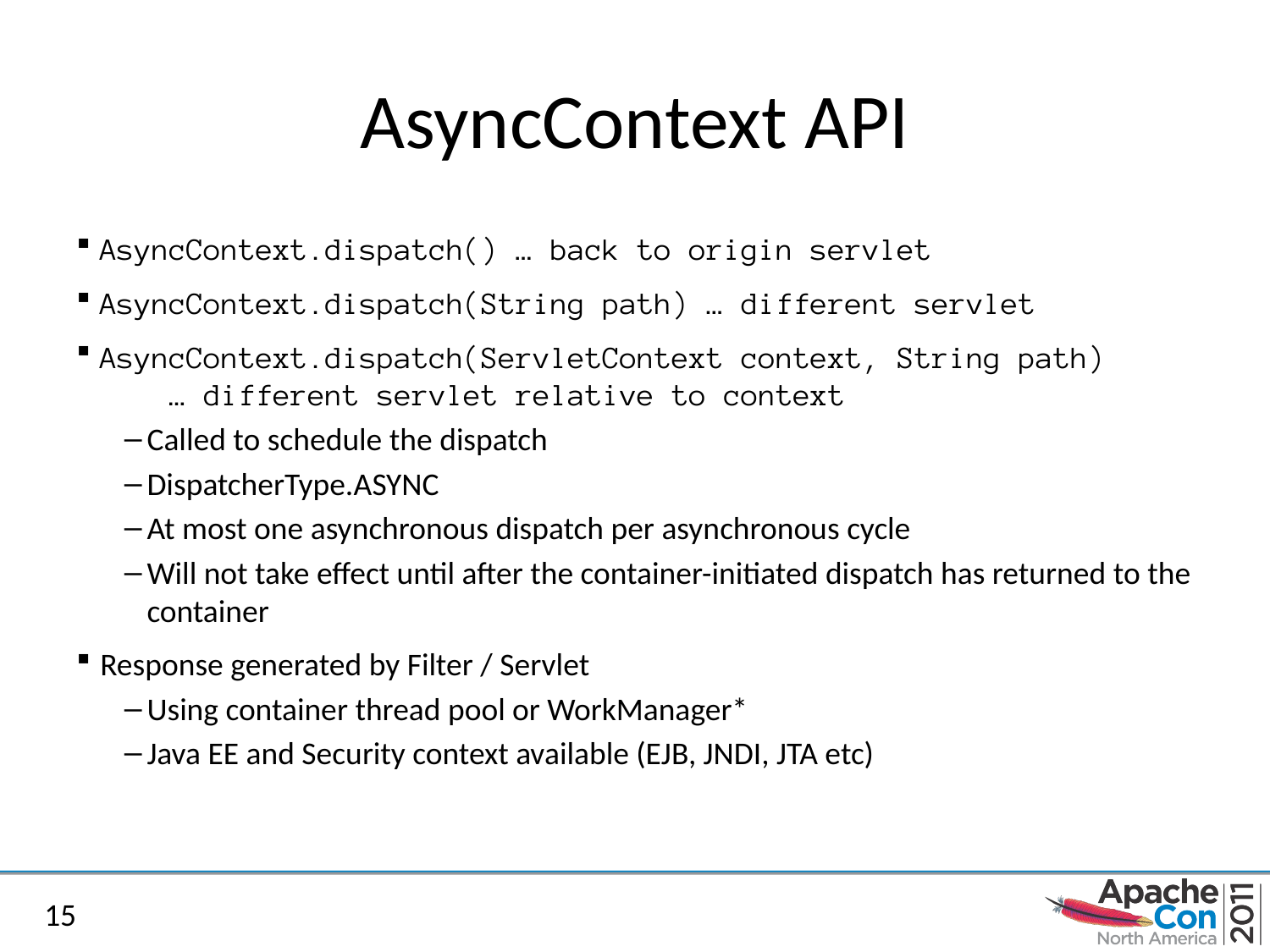

# AsyncContext API
AsyncContext.dispatch() … back to origin servlet
AsyncContext.dispatch(String path) … different servlet
AsyncContext.dispatch(ServletContext context, String path)          … different servlet relative to context
Called to schedule the dispatch
DispatcherType.ASYNC
At most one asynchronous dispatch per asynchronous cycle
Will not take effect until after the container-initiated dispatch has returned to the container
Response generated by Filter / Servlet
Using container thread pool or WorkManager*
Java EE and Security context available (EJB, JNDI, JTA etc)